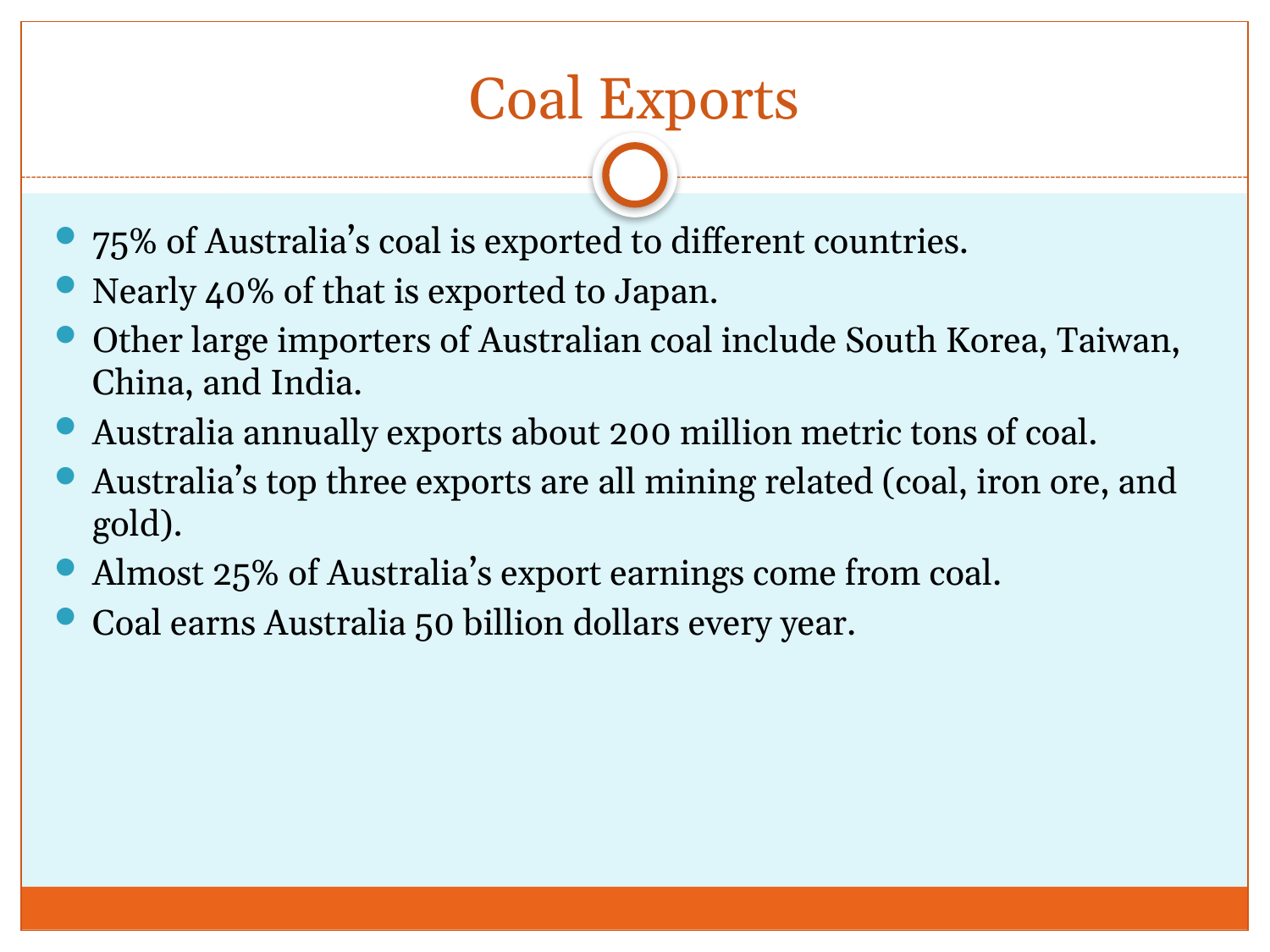

# Coal Exports
75% of Australia’s coal is exported to different countries.
Nearly 40% of that is exported to Japan.
Other large importers of Australian coal include South Korea, Taiwan, China, and India.
Australia annually exports about 200 million metric tons of coal.
Australia’s top three exports are all mining related (coal, iron ore, and gold).
Almost 25% of Australia’s export earnings come from coal.
Coal earns Australia 50 billion dollars every year.